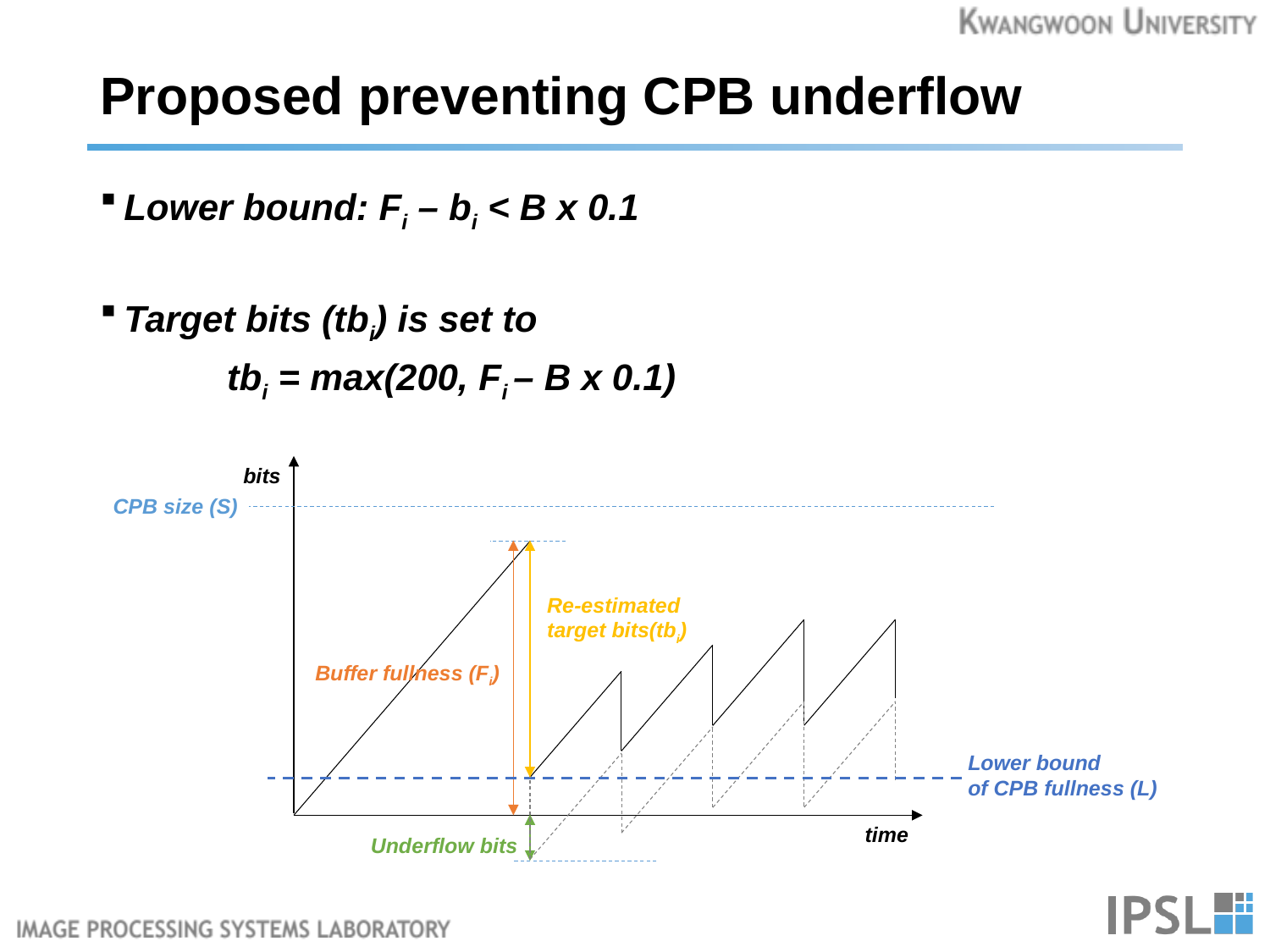

# Proposed preventing CPB underflow
Lower bound: Fi – bi < B x 0.1

Target bits (tbi) is set to
	tbi = max(200, Fi – B x 0.1)

bits
CPB size (S)
Re-estimated
target bits(tbi)
Buffer fullness (Fi)
Lower bound
of CPB fullness (L)
time
Underflow bits